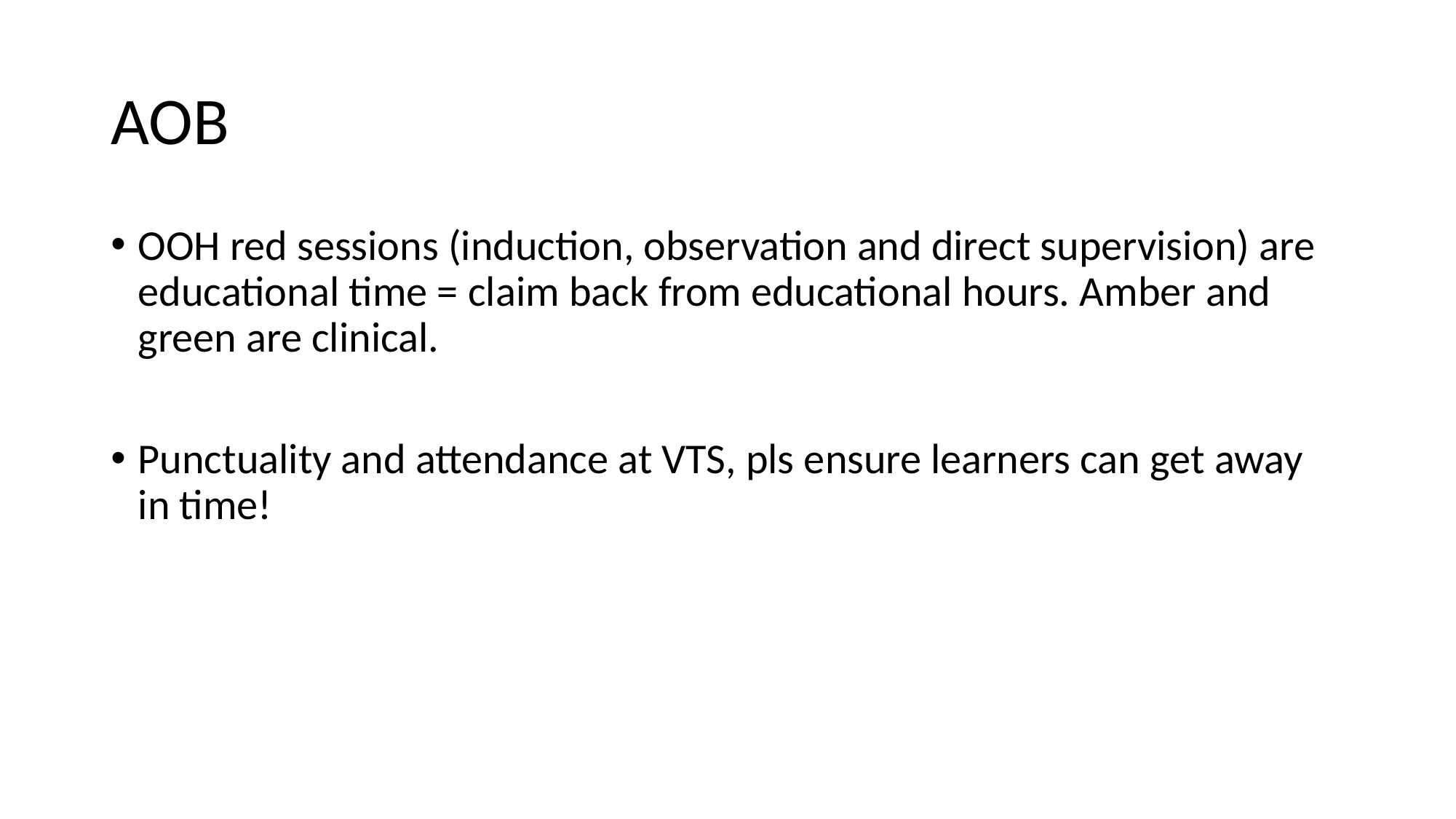

# AOB
OOH red sessions (induction, observation and direct supervision) are educational time = claim back from educational hours. Amber and green are clinical.

Punctuality and attendance at VTS, pls ensure learners can get away in time!